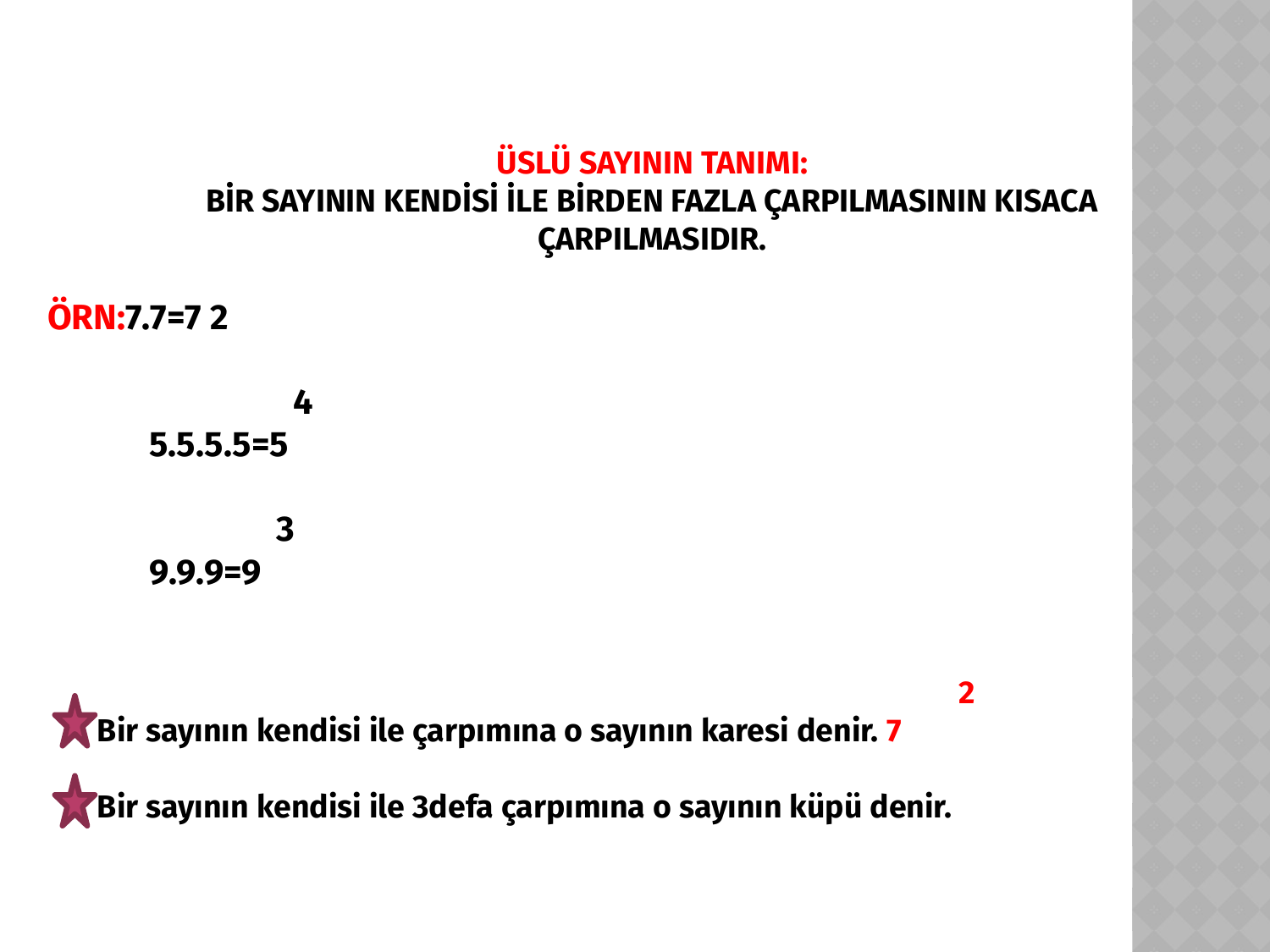

ÜSLÜ SAYININ TANIMI:
Bir sayının kendisi ile birden fazla çarpılmasının KISACA
ÇARPILMASIDIR.

ÖRN:7.7=7 2

                             4
            5.5.5.5=5

                           3
            9.9.9=9

                                                                                                                 2
Bir sayının kendisi ile çarpımına o sayının karesi denir. 7

Bir sayının kendisi ile 3defa çarpımına o sayının küpü denir.